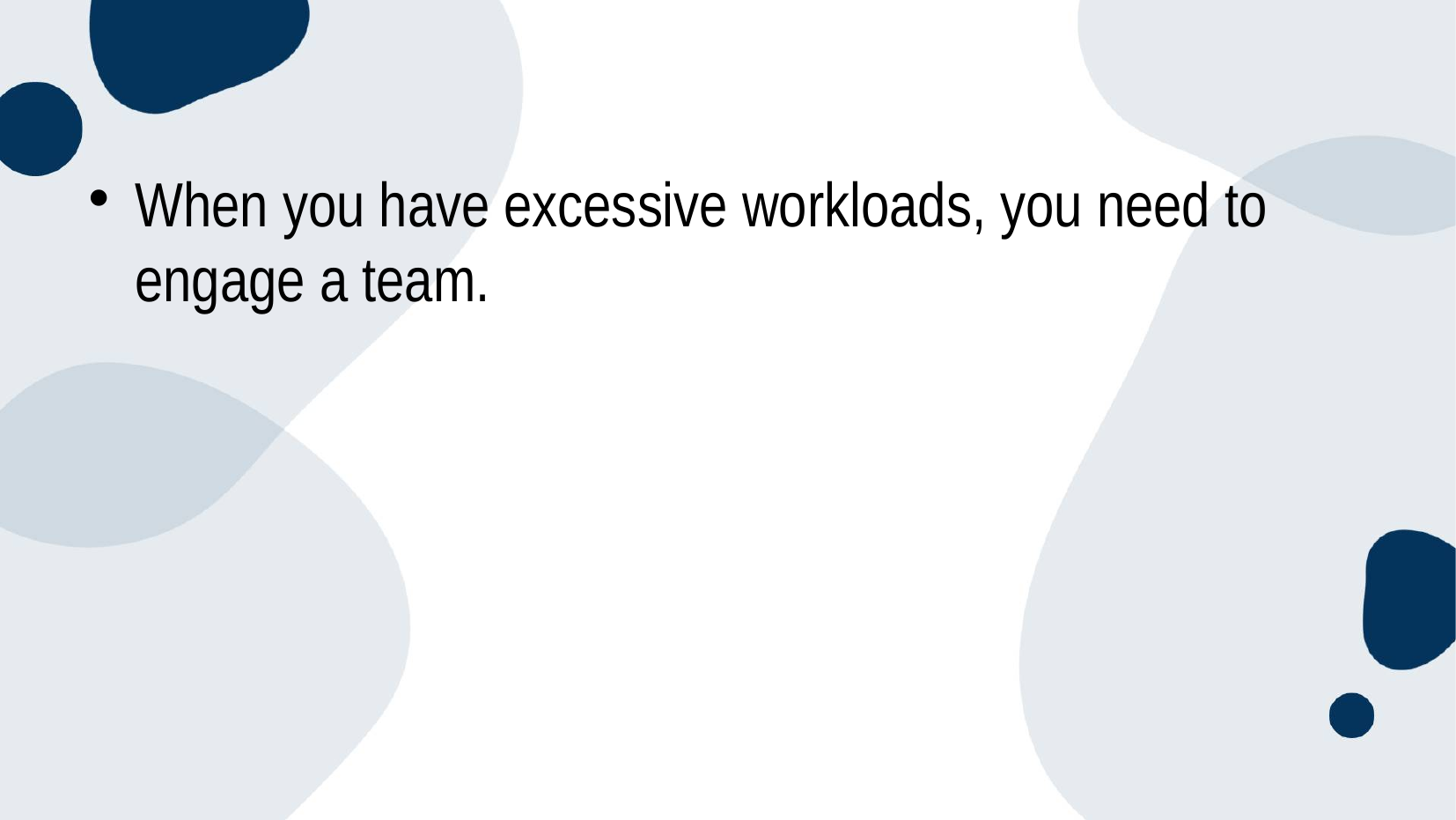

When you have excessive workloads, you need to engage a team.